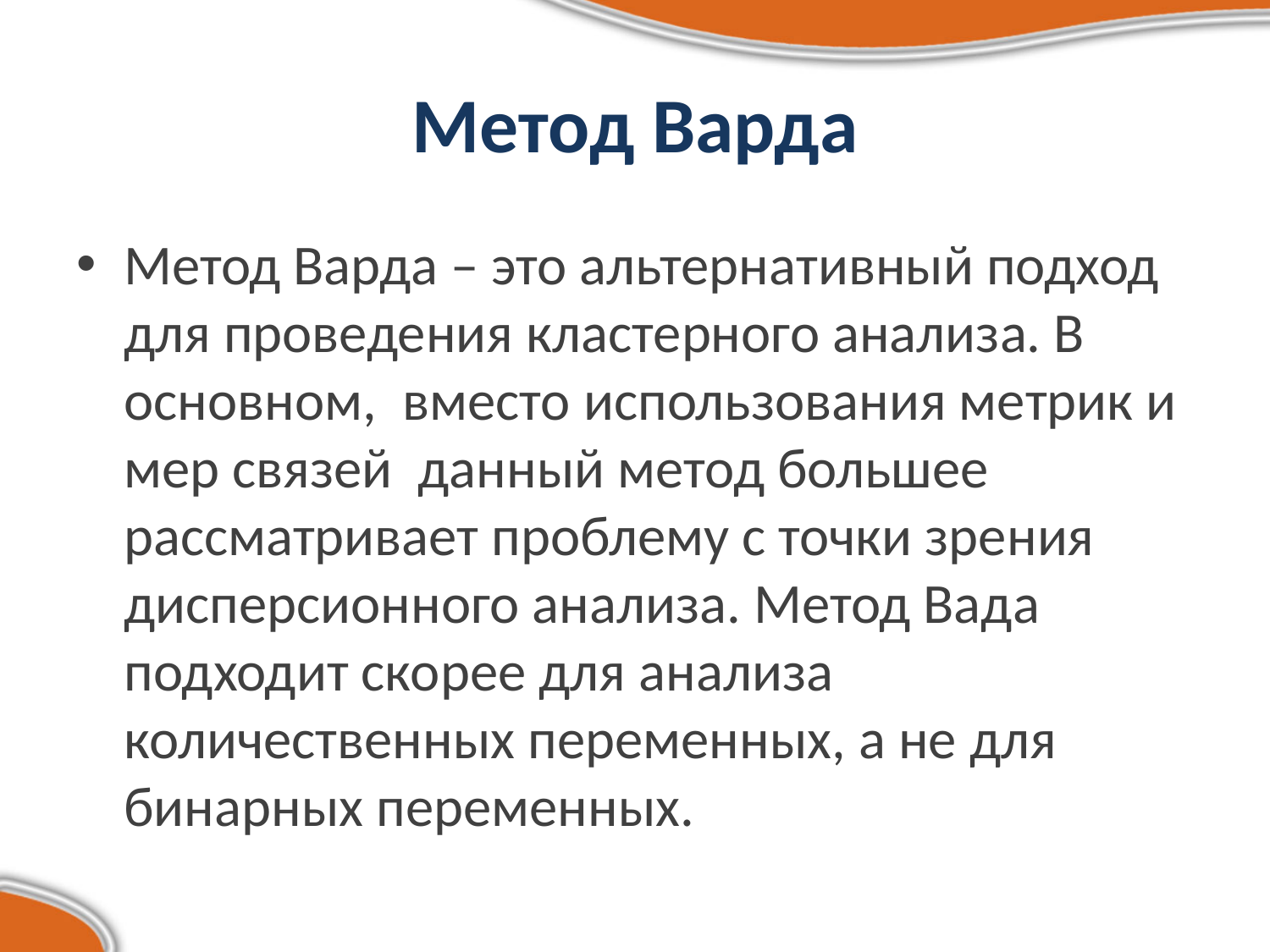

# Метод Варда
Метод Варда – это альтернативный подход для проведения кластерного анализа. В основном,  вместо использования метрик и мер связей  данный метод большее рассматривает проблему с точки зрения дисперсионного анализа. Метод Вада подходит скорее для анализа количественных переменных, а не для бинарных переменных.